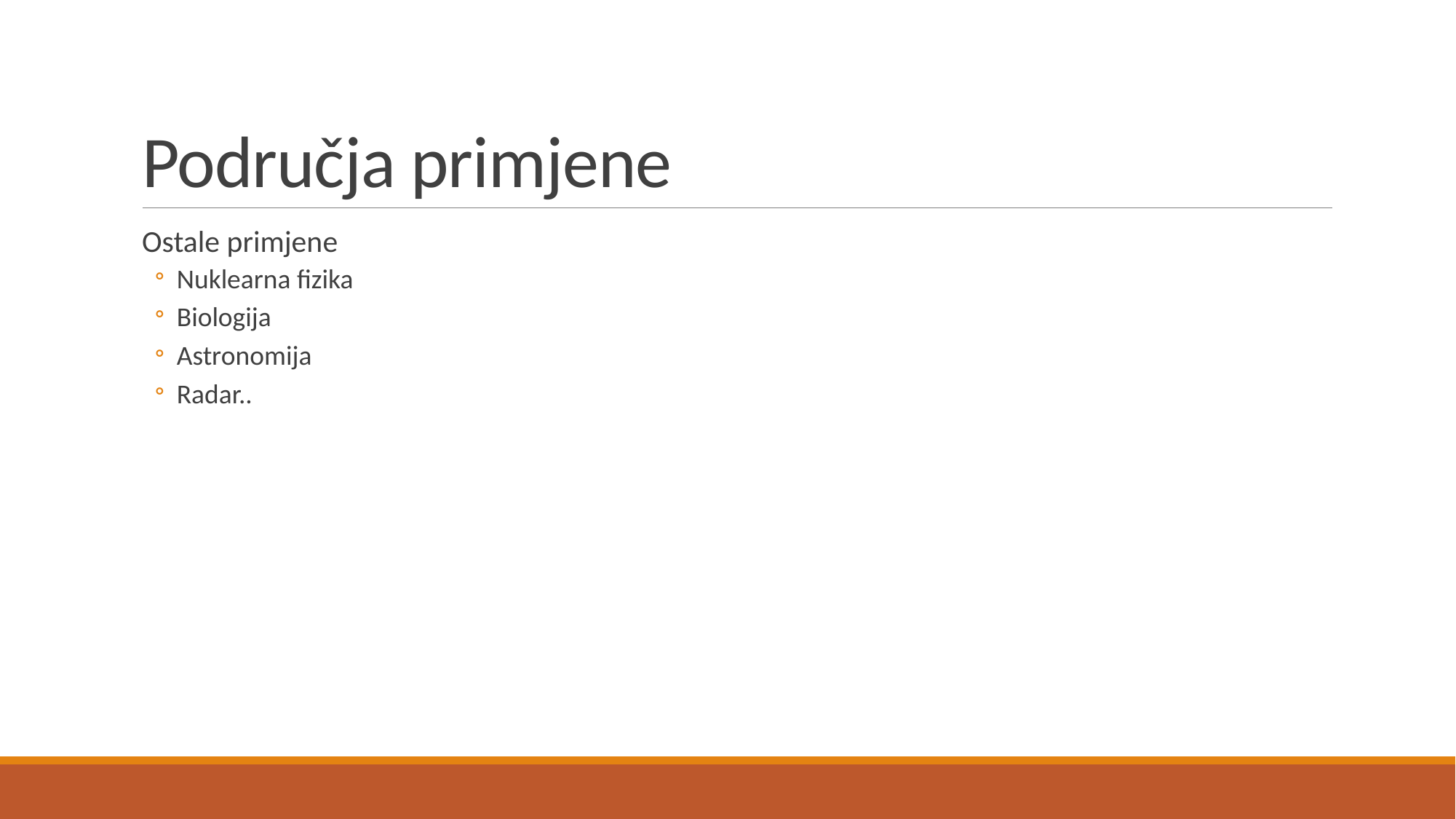

# Područja primjene
Ostale primjene
Nuklearna fizika
Biologija
Astronomija
Radar..